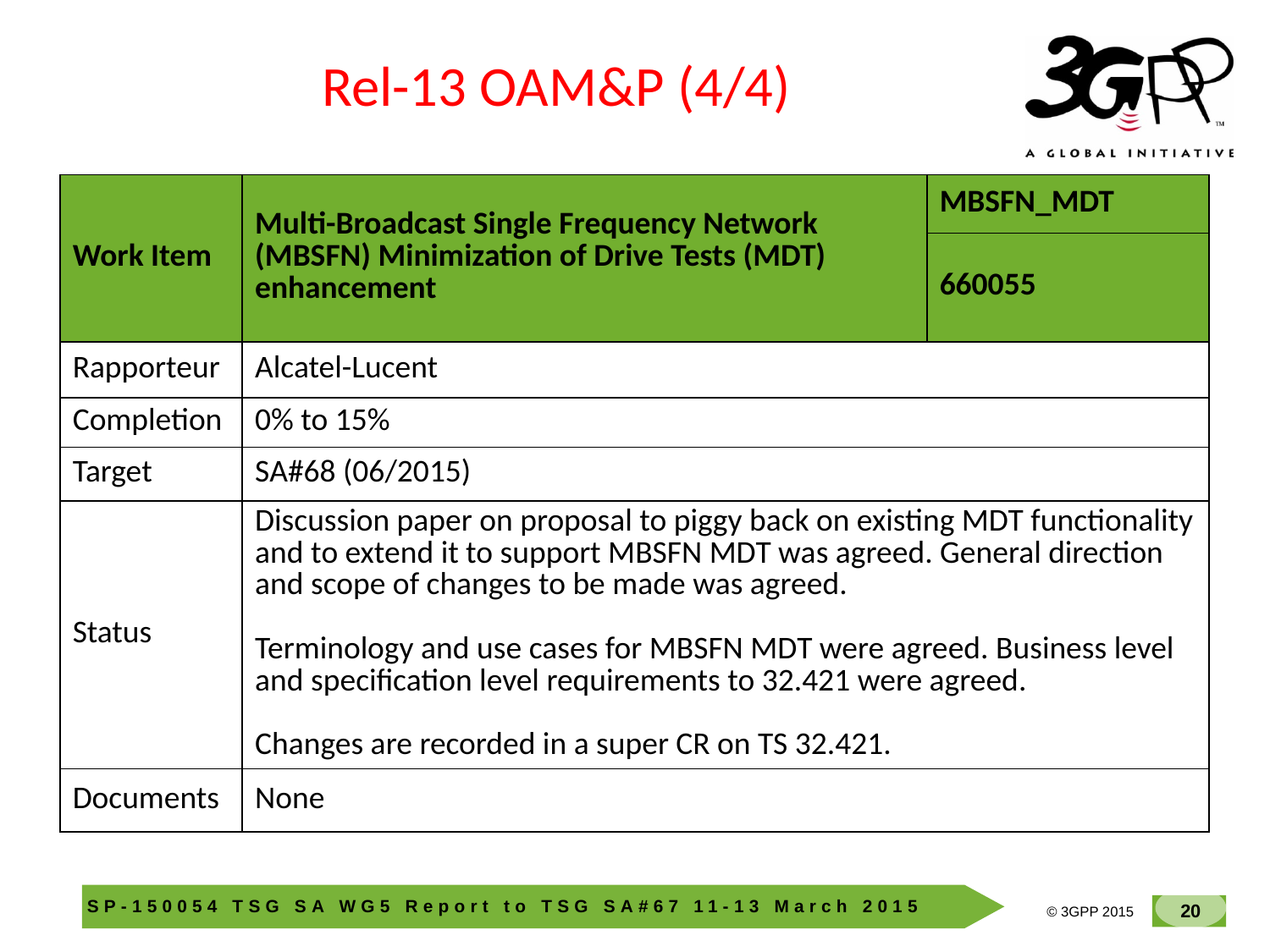

Rel-13 OAM&P (4/4)
| Work Item | Multi-Broadcast Single Frequency Network (MBSFN) Minimization of Drive Tests (MDT) enhancement | MBSFN\_MDT |
| --- | --- | --- |
|  |  | 660055 |
| Rapporteur | Alcatel-Lucent |  |
| Completion | 0% to 15% |  |
| Target | SA#68 (06/2015) |  |
| Status | Discussion paper on proposal to piggy back on existing MDT functionality and to extend it to support MBSFN MDT was agreed. General direction and scope of changes to be made was agreed. Terminology and use cases for MBSFN MDT were agreed. Business level and specification level requirements to 32.421 were agreed. Changes are recorded in a super CR on TS 32.421. |  |
| Documents | None |  |